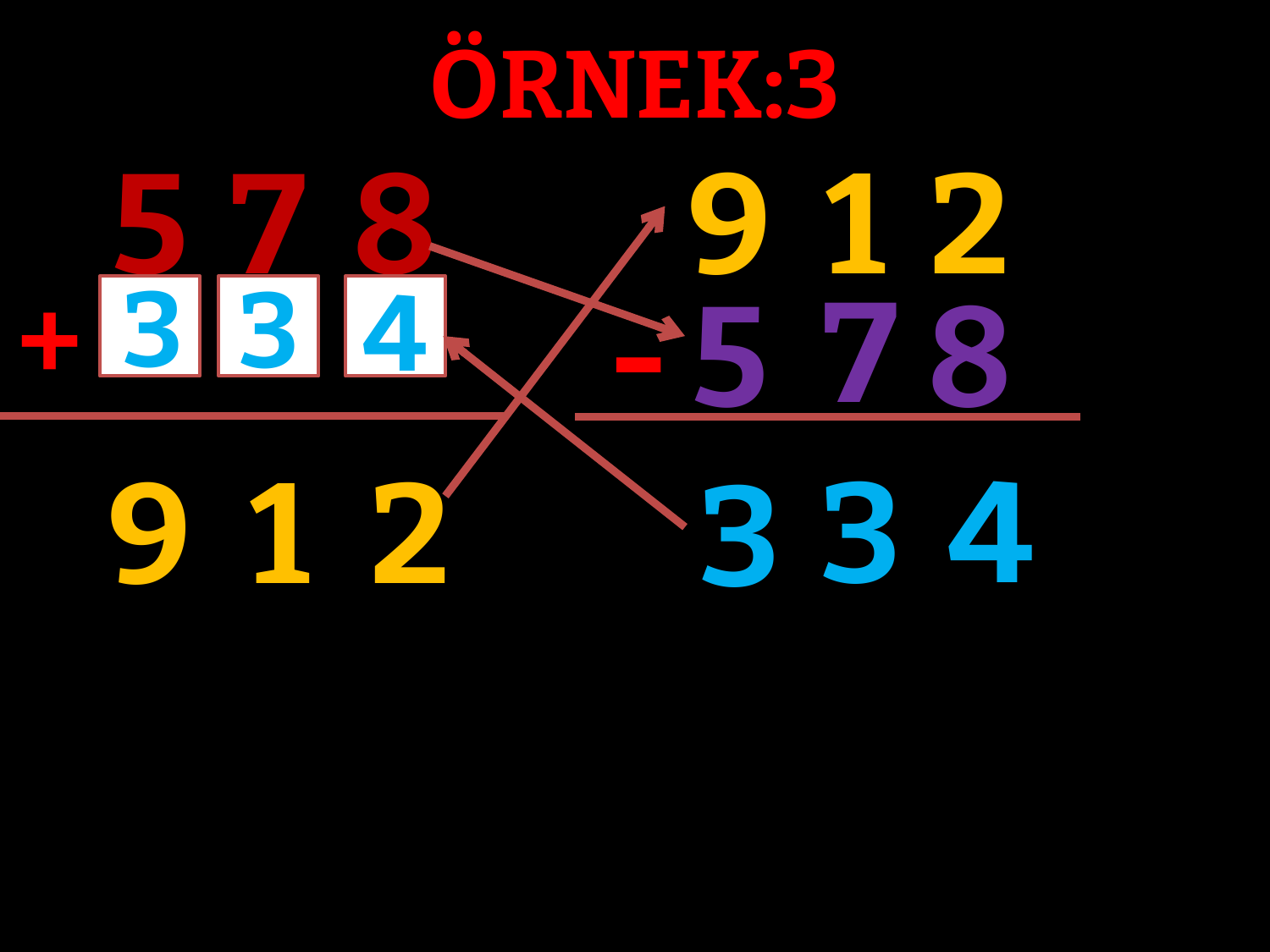

ÖRNEK:3
2
1
9
8
5
7
3
7
3
4
+
5
-
8

3
4
2
9
1
3